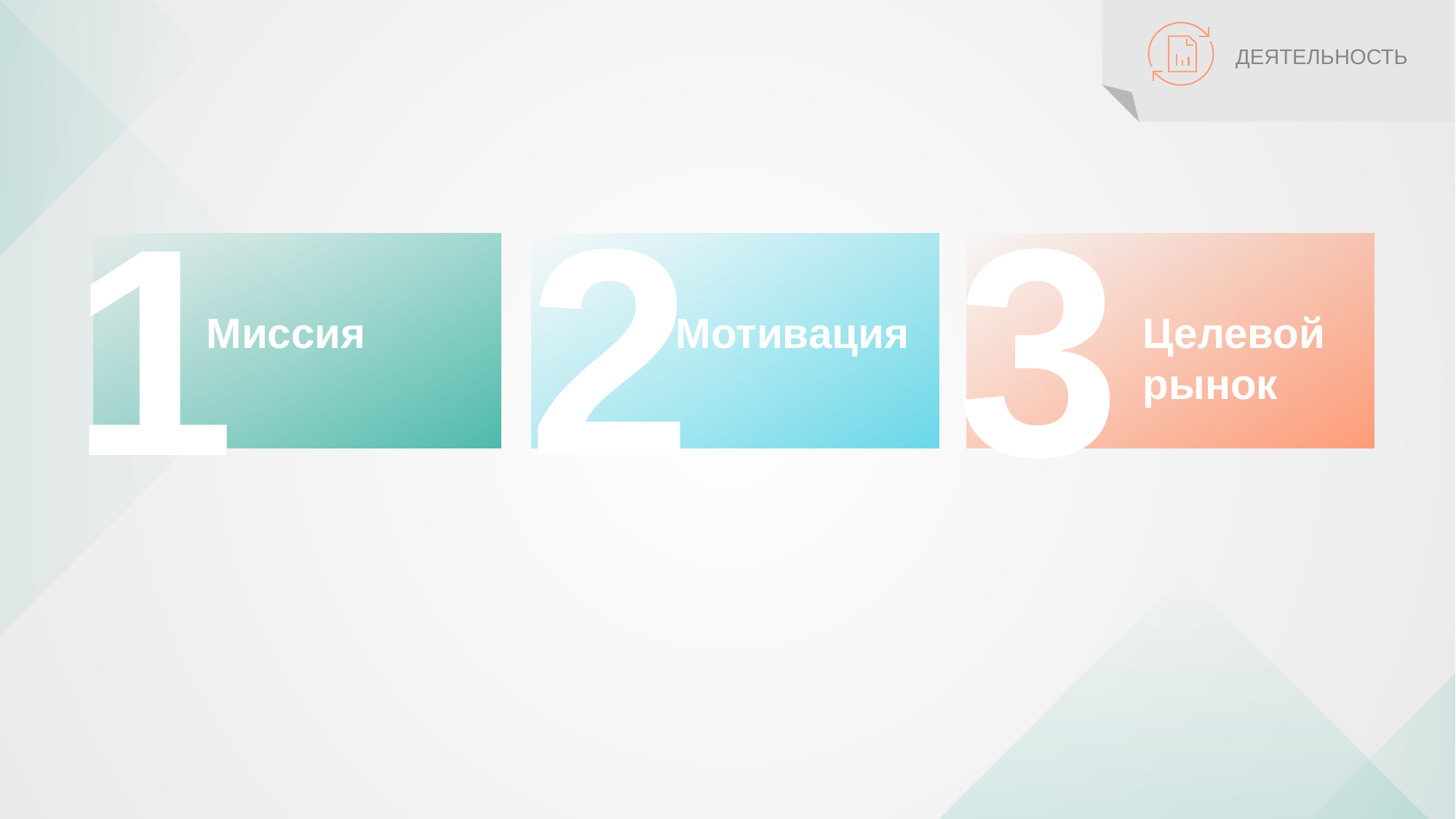

#
ДЕЯТЕЛЬНОСТЬ
1

Миссия
2

Мотивация
3

Целевой рынок